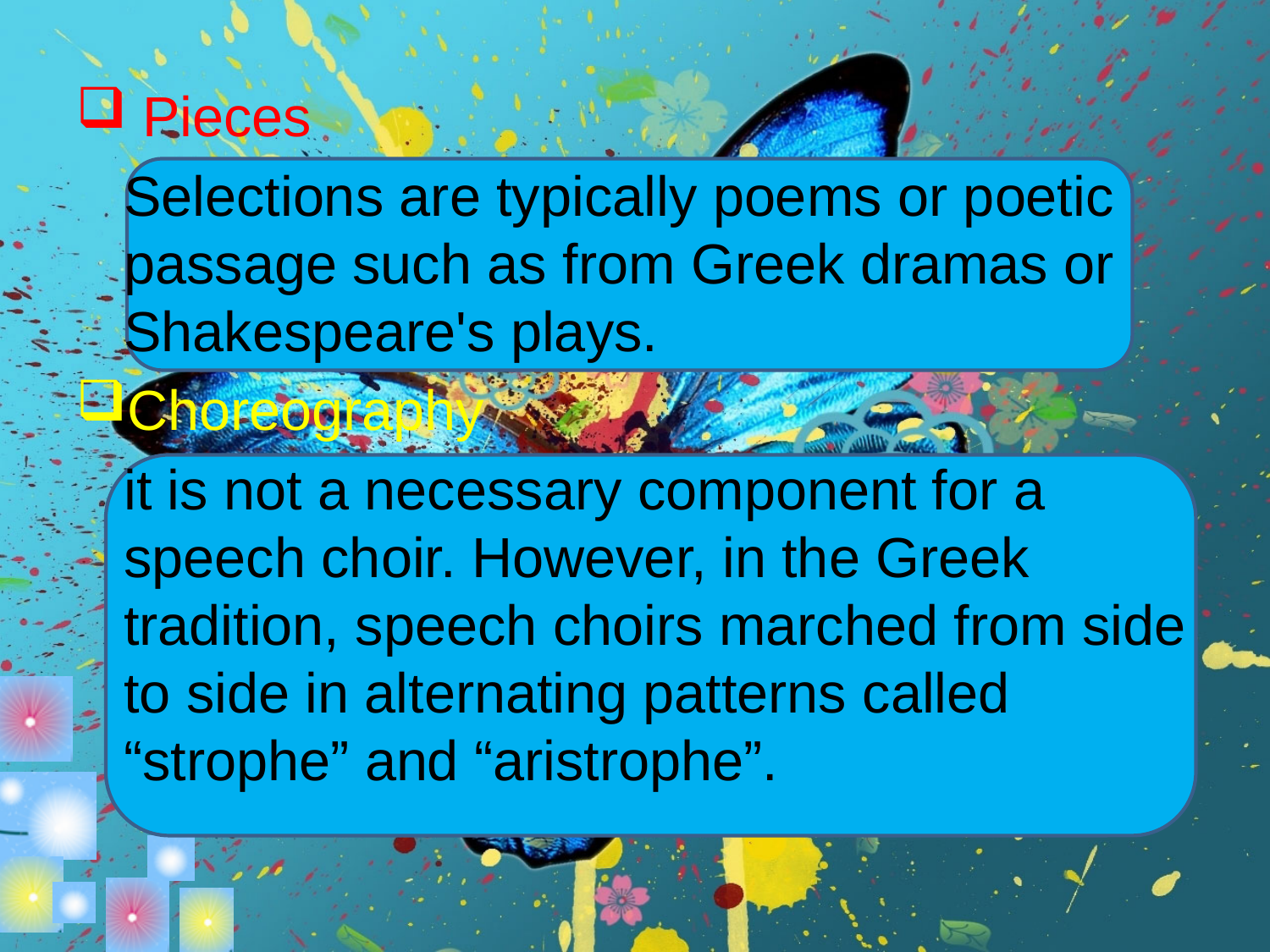

Pieces
	Selections are typically poems or poetic passage such as from Greek dramas or Shakespeare's plays.
Choreography
	it is not a necessary component for a speech choir. However, in the Greek tradition, speech choirs marched from side to side in alternating patterns called “strophe” and “aristrophe”.